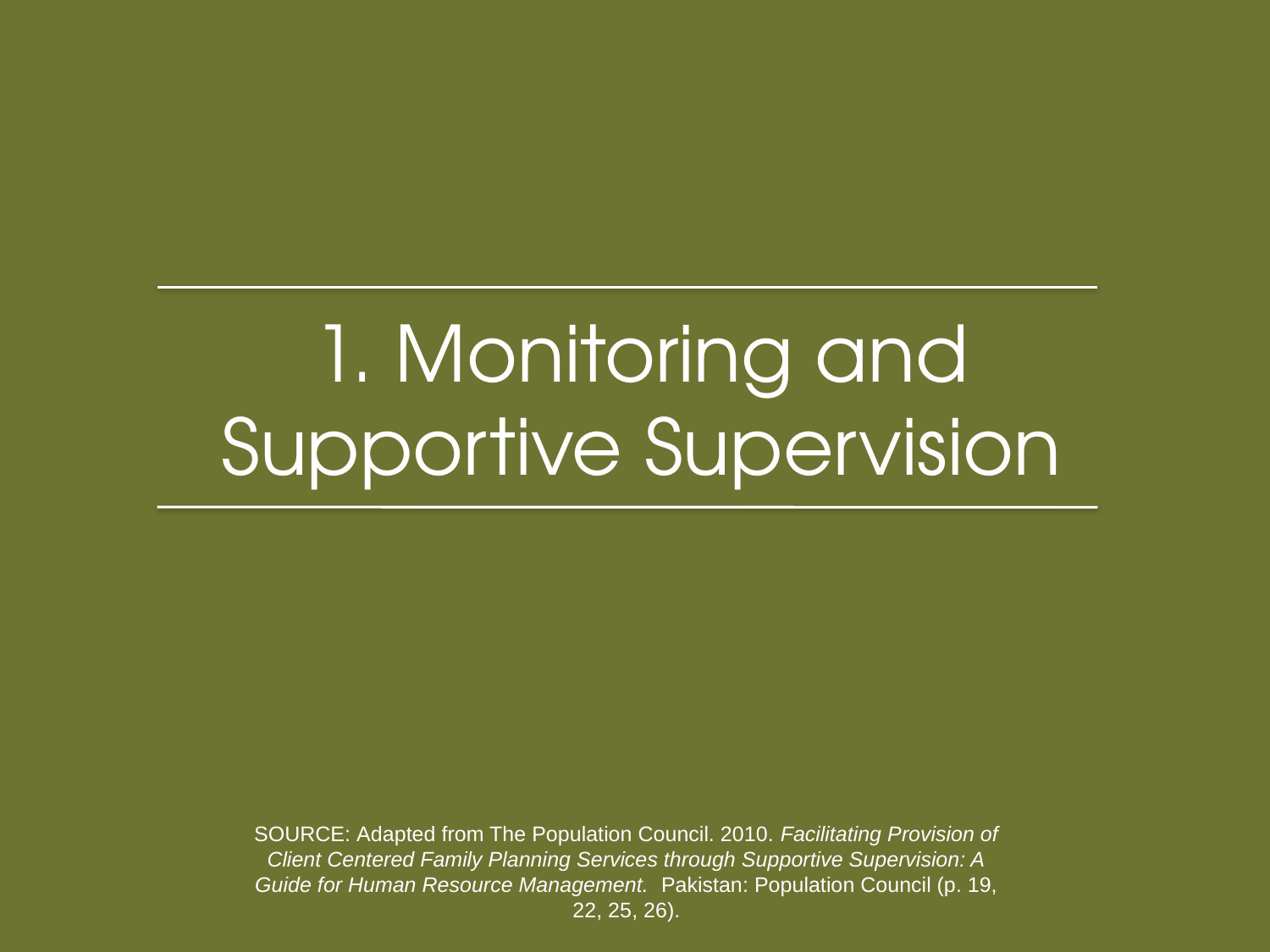

1. Monitoring and Supportive Supervision
Source: Adapted from The Population Council. 2010. Facilitating Provision of Client Centered Family Planning Services through Supportive Supervision: A Guide for Human Resource Management.  Pakistan: Population Council (p. 19, 22, 25, 26).